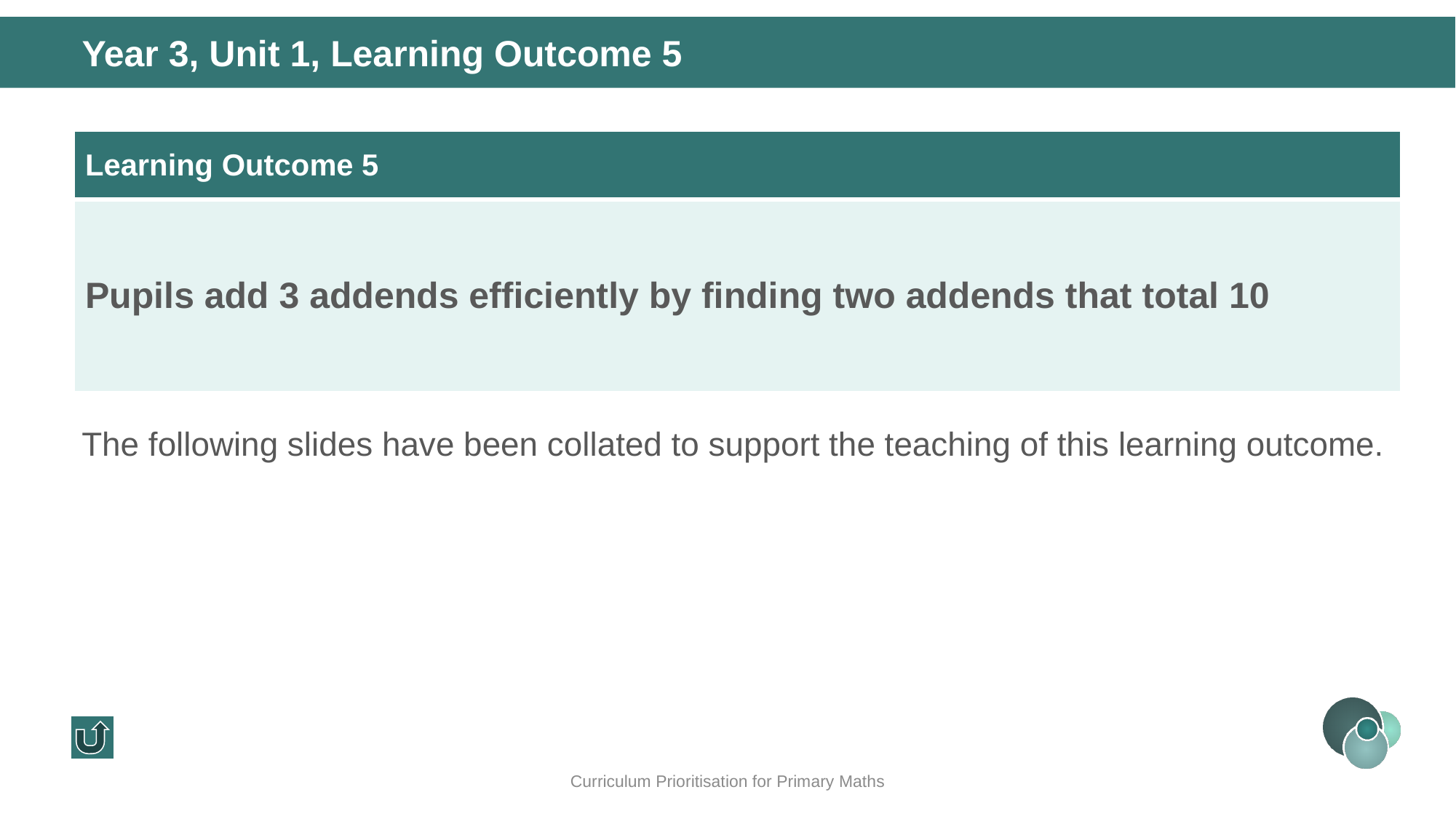

Year 3, Unit 1, Learning Outcome 5
| Learning Outcome 5 |
| --- |
| Pupils add 3 addends efficiently by finding two addends that total 10 |
The following slides have been collated to support the teaching of this learning outcome.

Curriculum Prioritisation for Primary Maths